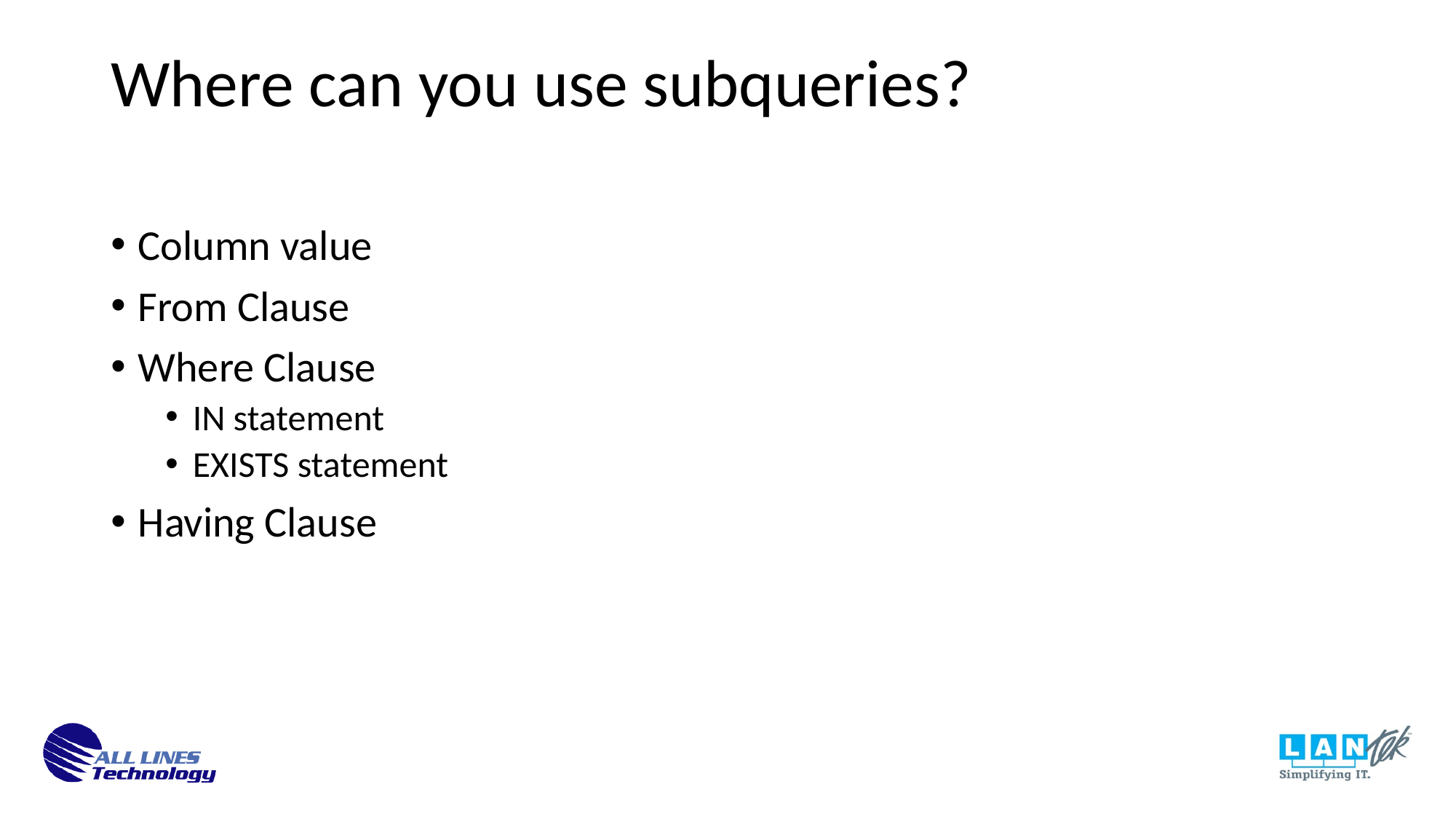

Where can you use subqueries?
Column value
From Clause
Where Clause
IN statement
EXISTS statement
Having Clause